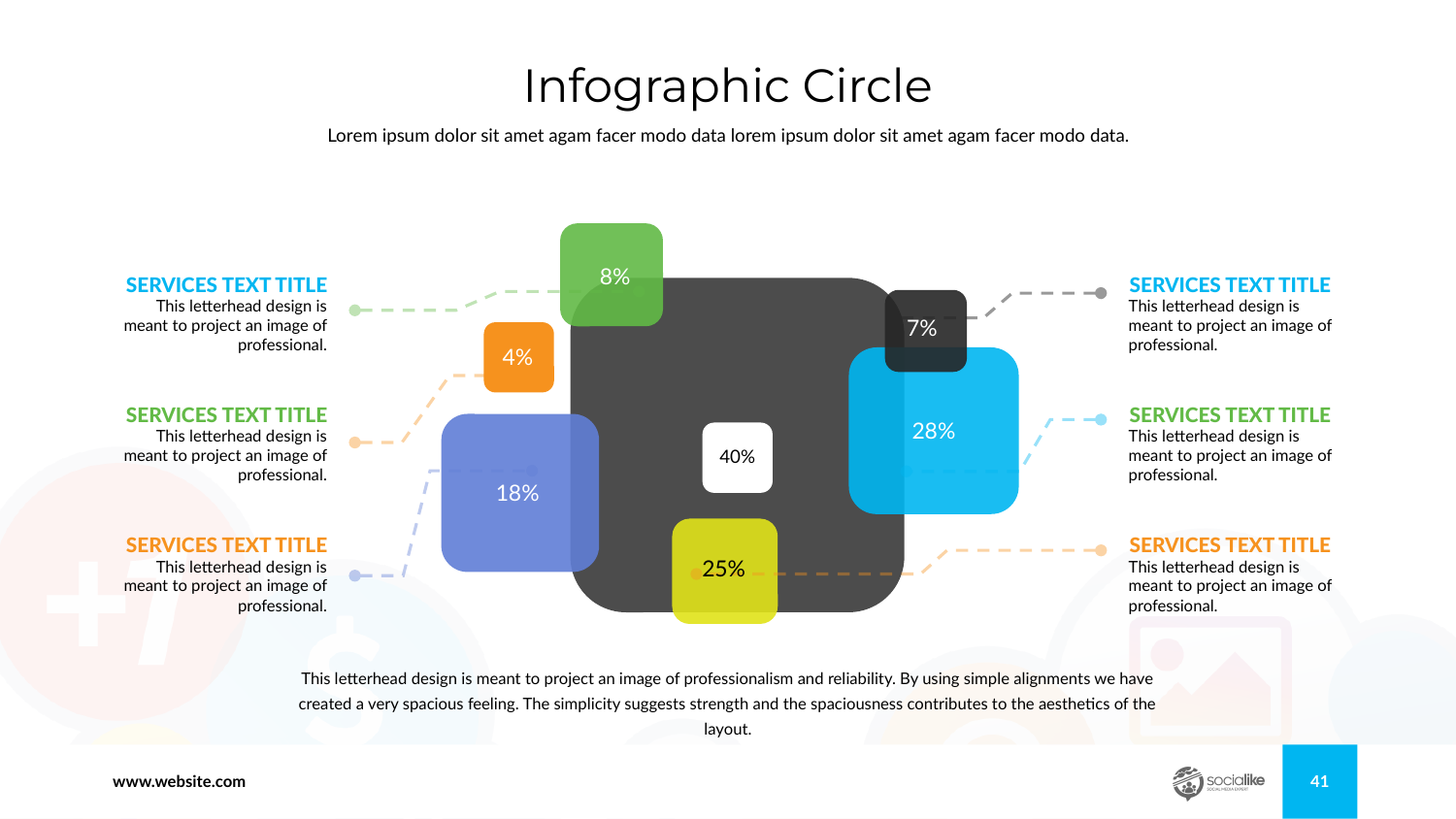

# Infographic Circle
Lorem ipsum dolor sit amet agam facer modo data lorem ipsum dolor sit amet agam facer modo data.

8%
SERVICES TEXT TITLE
SERVICES TEXT TITLE

This letterhead design is meant to project an image of professional.
This letterhead design is meant to project an image of professional.
7%

4%

SERVICES TEXT TITLE
SERVICES TEXT TITLE
28%

This letterhead design is meant to project an image of professional.
This letterhead design is meant to project an image of professional.
40%
18%

25%
SERVICES TEXT TITLE
SERVICES TEXT TITLE

This letterhead design is meant to project an image of professional.
This letterhead design is meant to project an image of professional.
This letterhead design is meant to project an image of professionalism and reliability. By using simple alignments we have created a very spacious feeling. The simplicity suggests strength and the spaciousness contributes to the aesthetics of the layout.
41
www.website.com